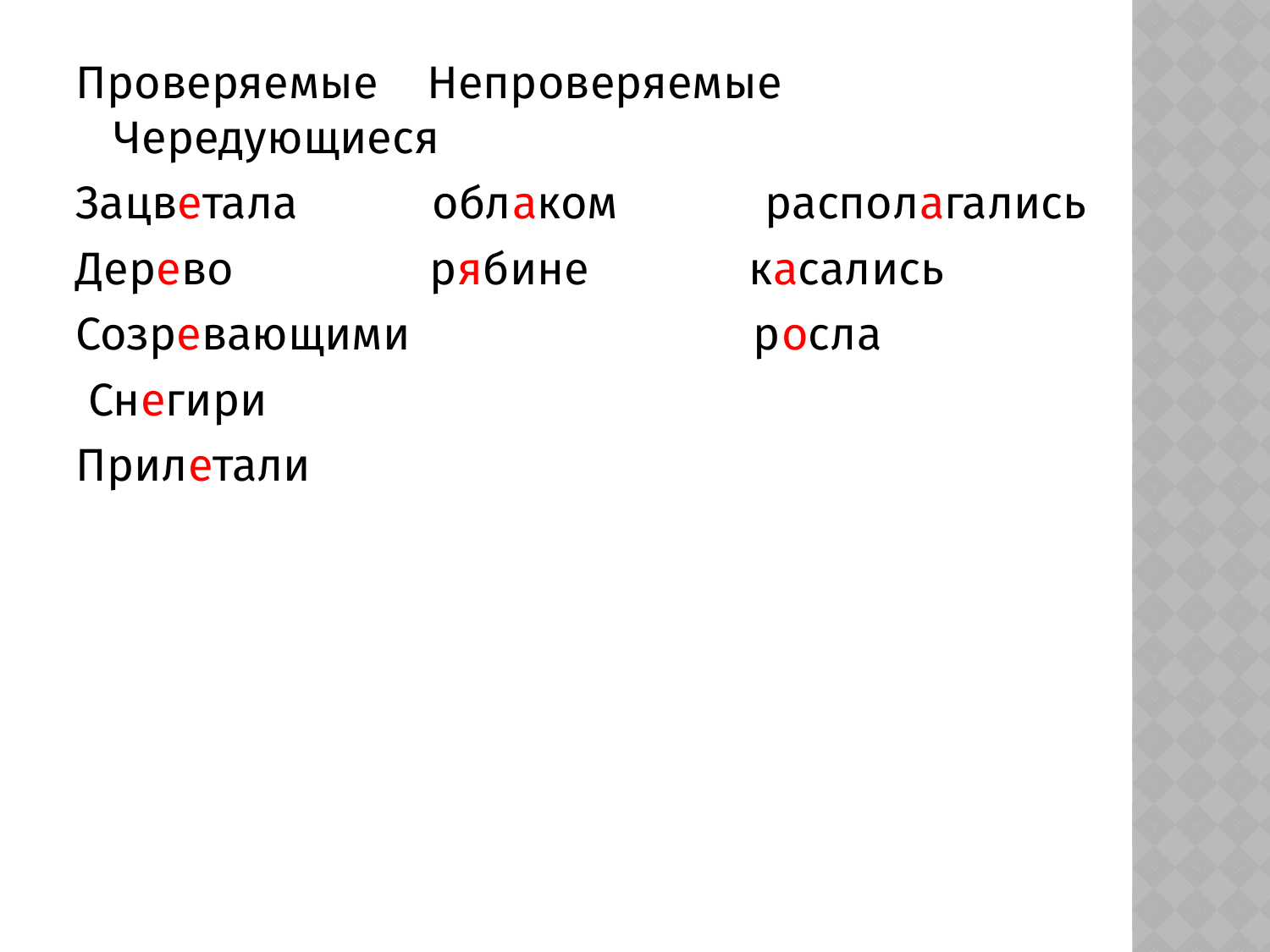

Проверяемые    Непроверяемые  Чередующиеся
Зацветала           облаком            располагались
Дерево                рябине             касались
Созревающими                            росла
 Снегири
Прилетали